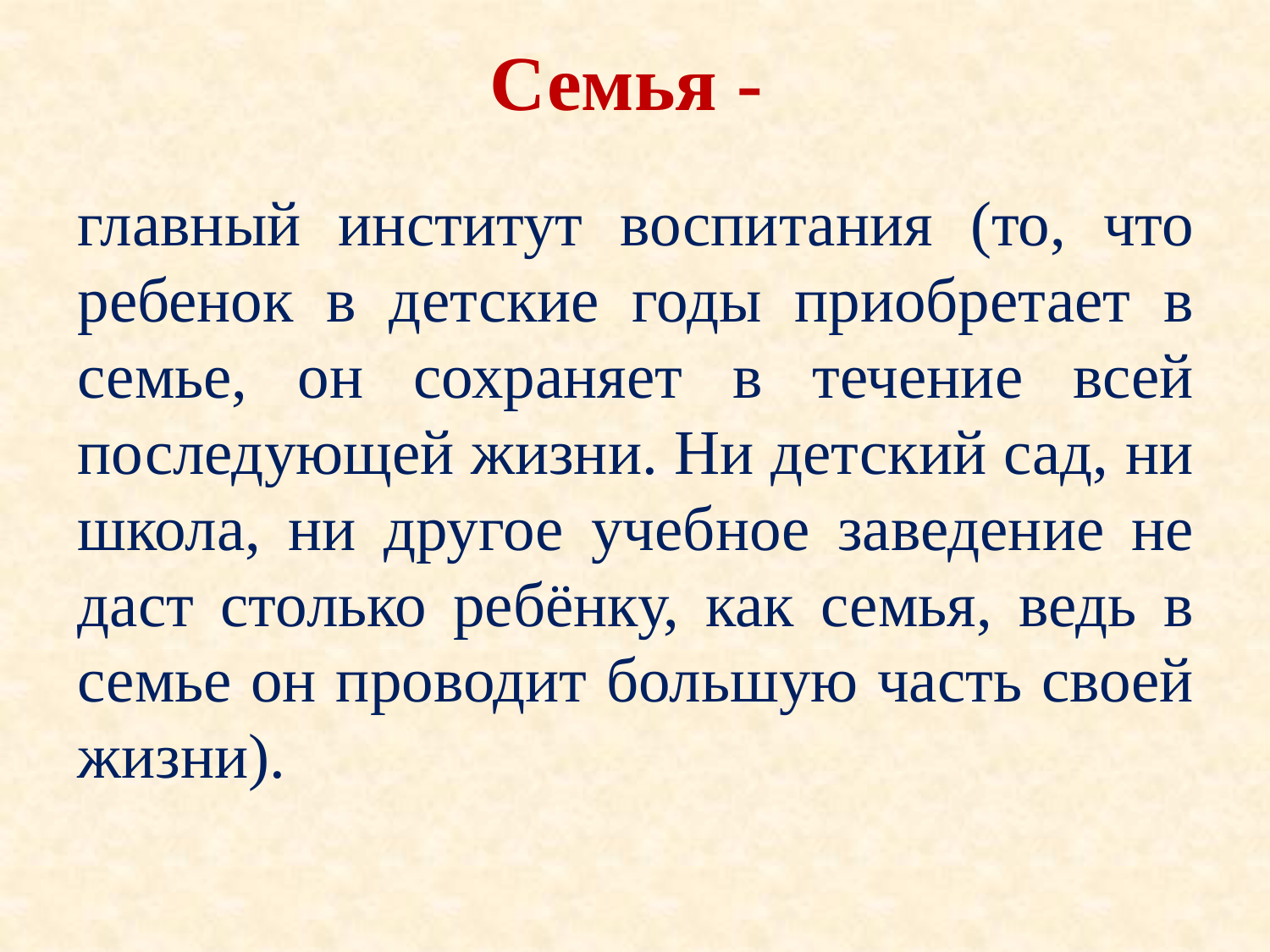

# Семья -
главный институт воспитания (то, что ребенок в детские годы приобретает в семье, он сохраняет в течение всей последующей жизни. Ни детский сад, ни школа, ни другое учебное заведение не даст столько ребёнку, как семья, ведь в семье он проводит большую часть своей жизни).